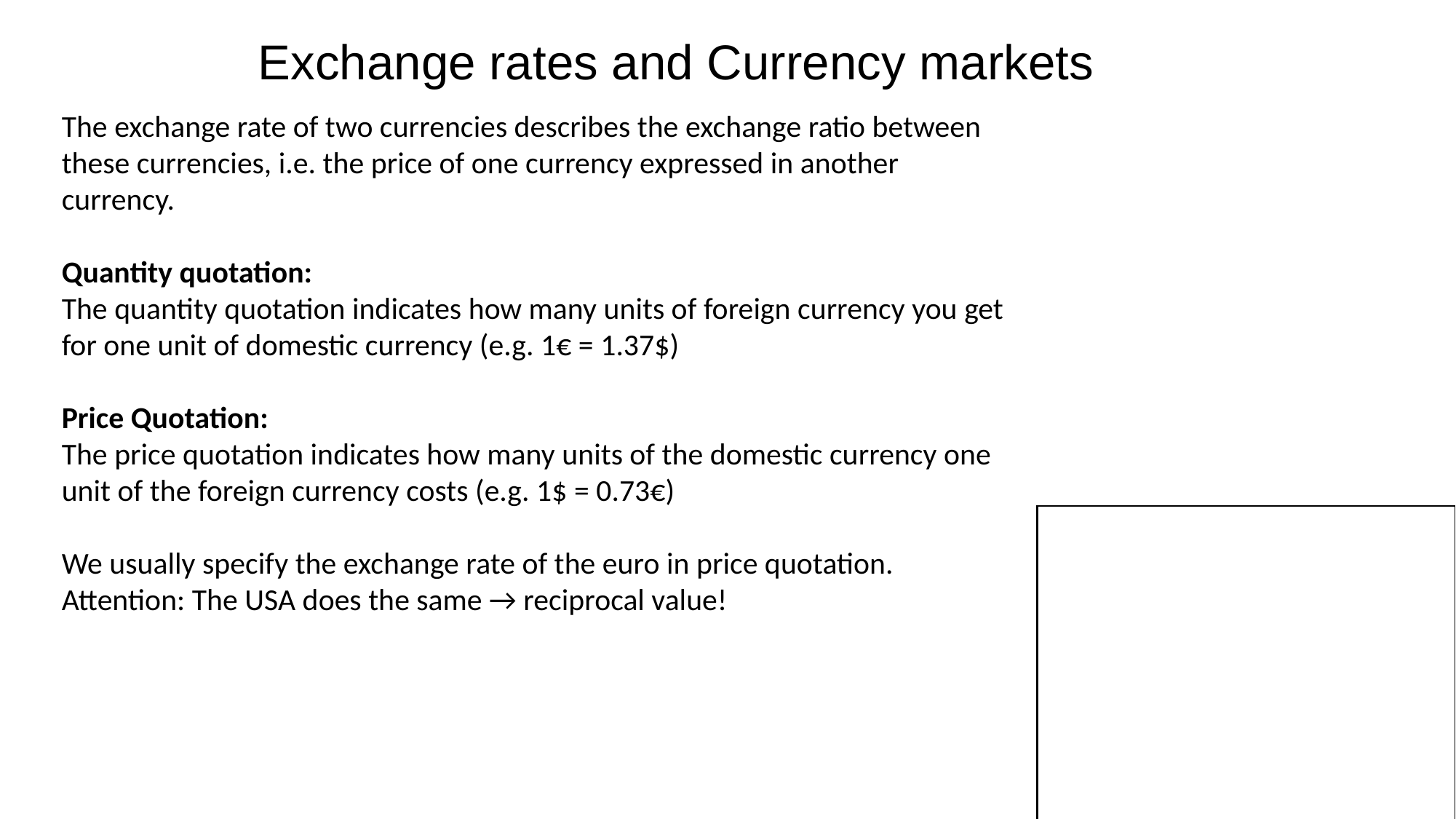

Exchange rates and Currency markets
The exchange rate of two currencies describes the exchange ratio between these currencies, i.e. the price of one currency expressed in another currency.

Quantity quotation:
The quantity quotation indicates how many units of foreign currency you get for one unit of domestic currency (e.g. 1€ = 1.37$)

Price Quotation:
The price quotation indicates how many units of the domestic currency one unit of the foreign currency costs (e.g. 1$ = 0.73€)

We usually specify the exchange rate of the euro in price quotation. Attention: The USA does the same → reciprocal value!